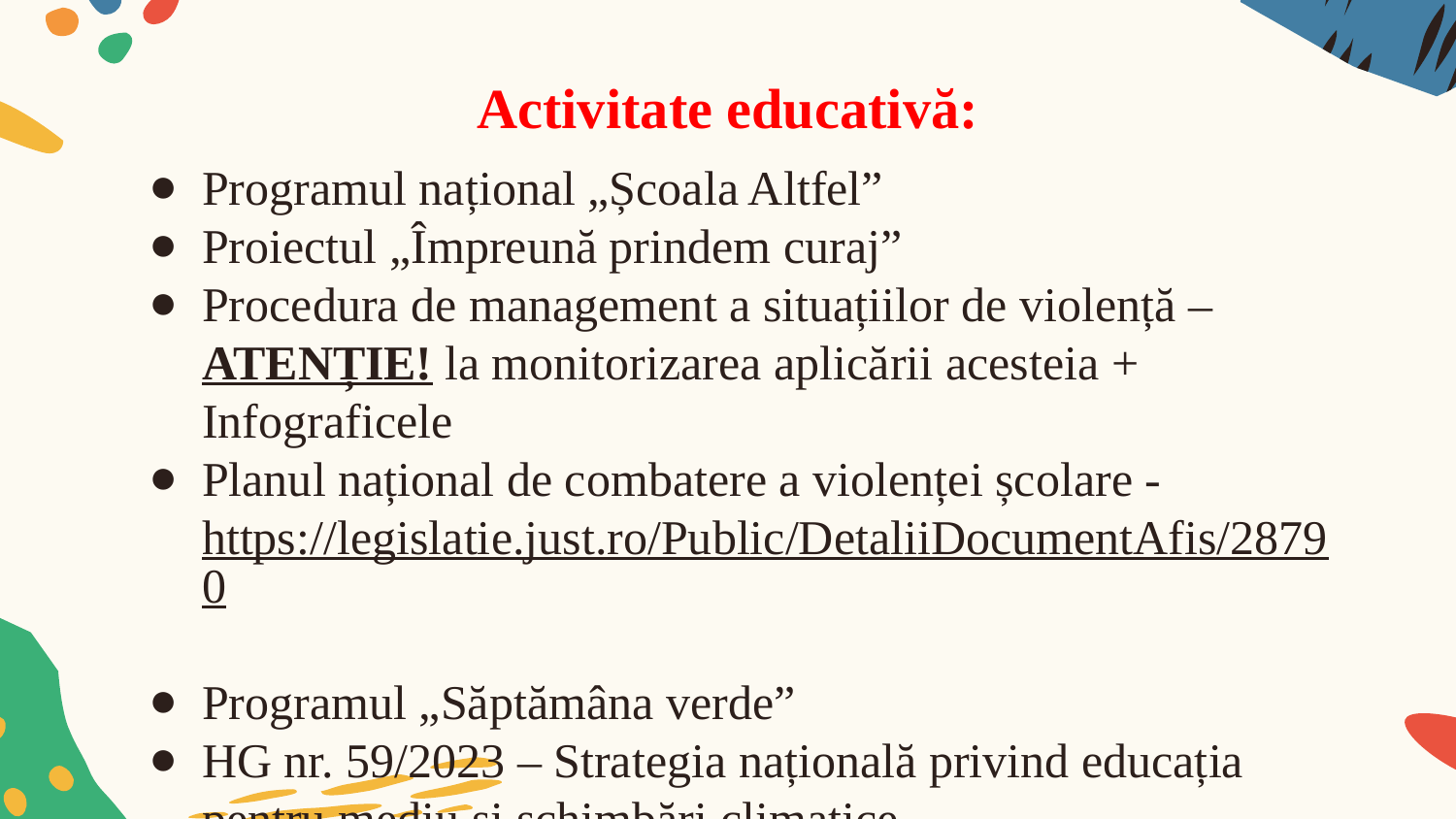

# Activitate educativă:
Programul național „Școala Altfel”
Proiectul „Împreună prindem curaj”
Procedura de management a situațiilor de violență – ATENȚIE! la monitorizarea aplicării acesteia + Infograficele
Planul național de combatere a violenței școlare - https://legislatie.just.ro/Public/DetaliiDocumentAfis/28790

Programul „Săptămâna verde”
HG nr. 59/2023 – Strategia națională privind educația pentru mediu și schimbări climatice